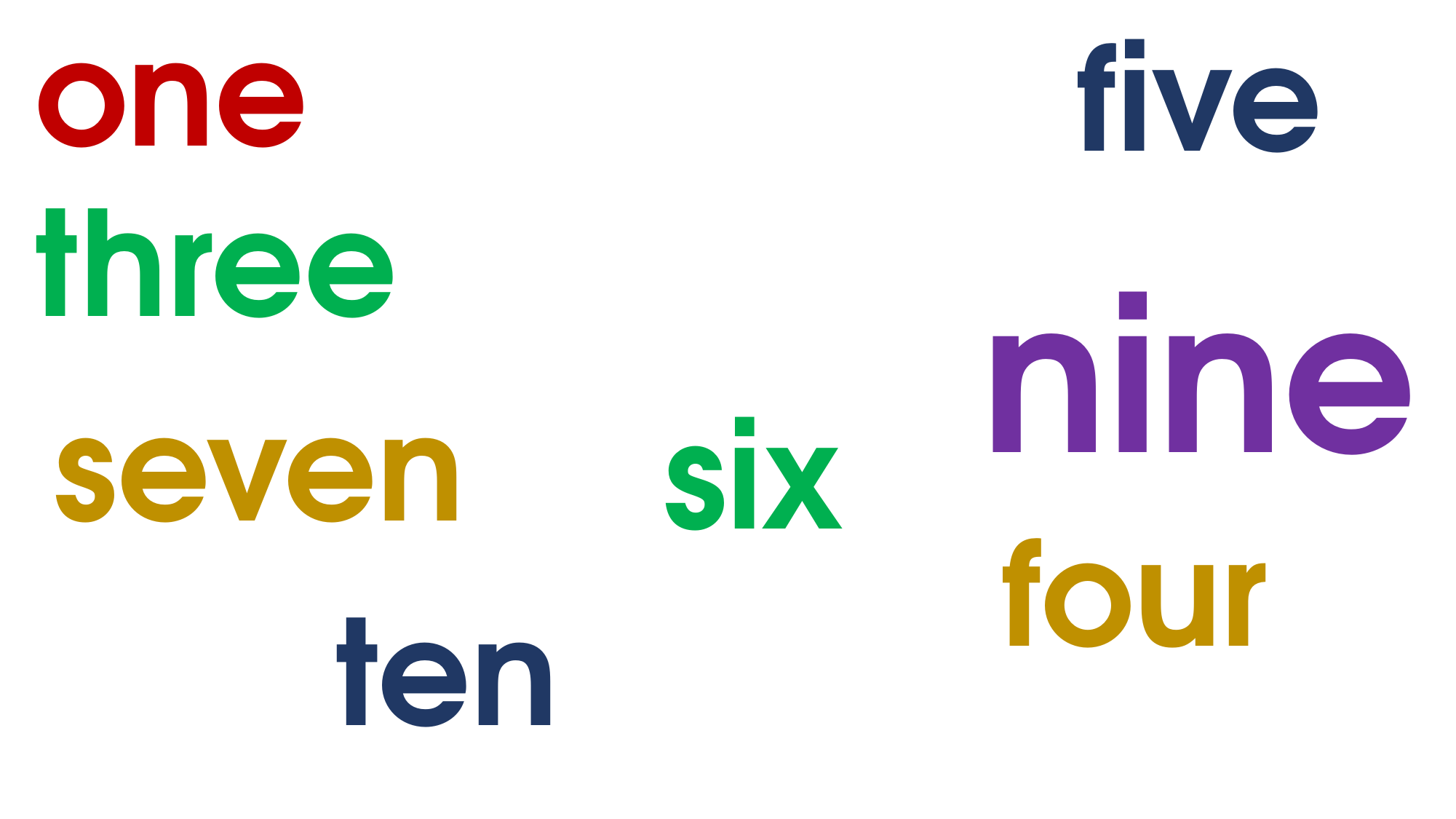

five
one
three
nine
seven
six
four
ten